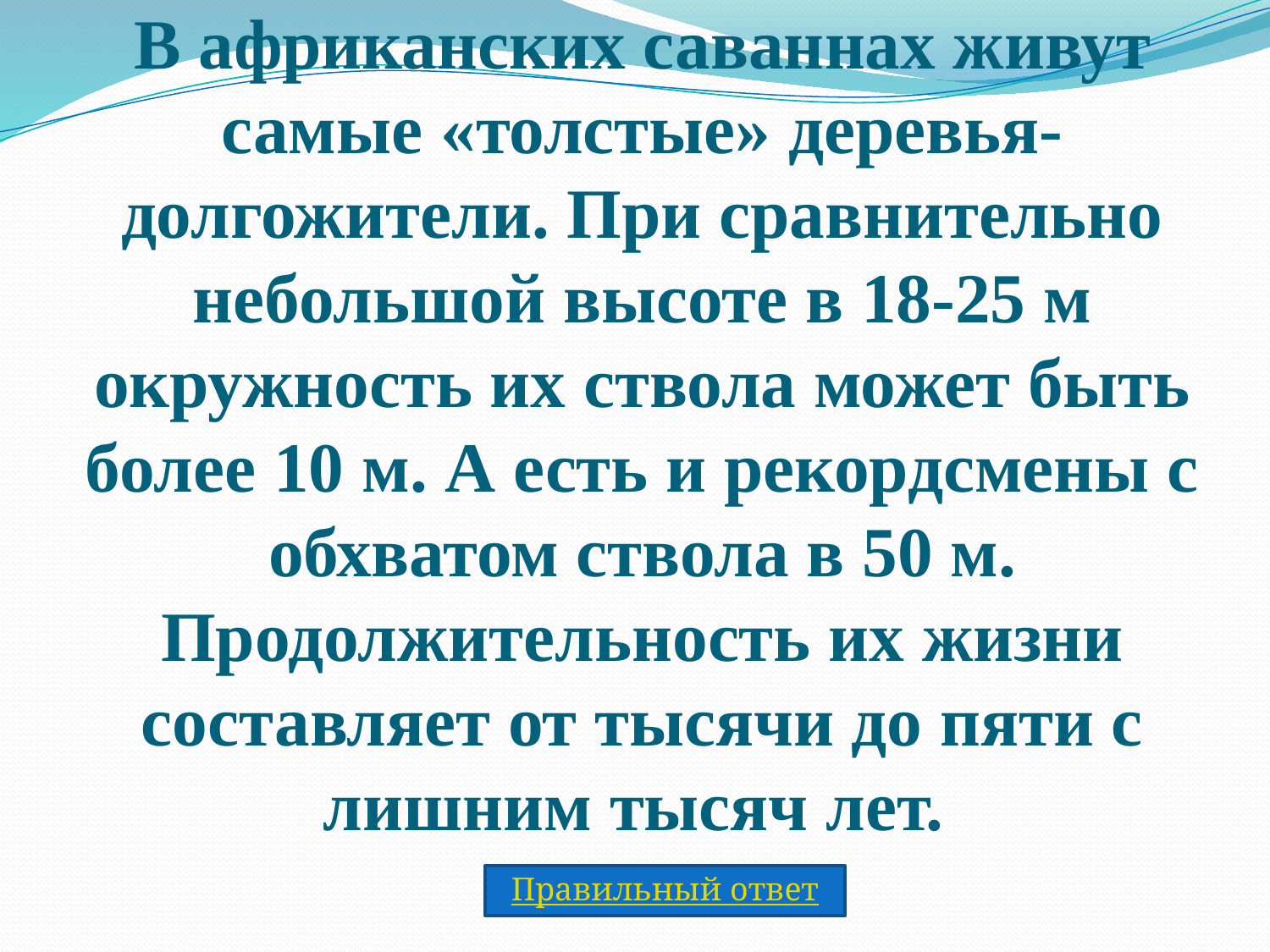

В африканских саваннах живут самые «толстые» деревья-долгожители. При сравнительно небольшой высоте в 18-25 м окружность их ствола может быть более 10 м. А есть и рекордсмены с обхватом ствола в 50 м. Продолжительность их жизни составляет от тысячи до пяти с лишним тысяч лет.
Правильный ответ